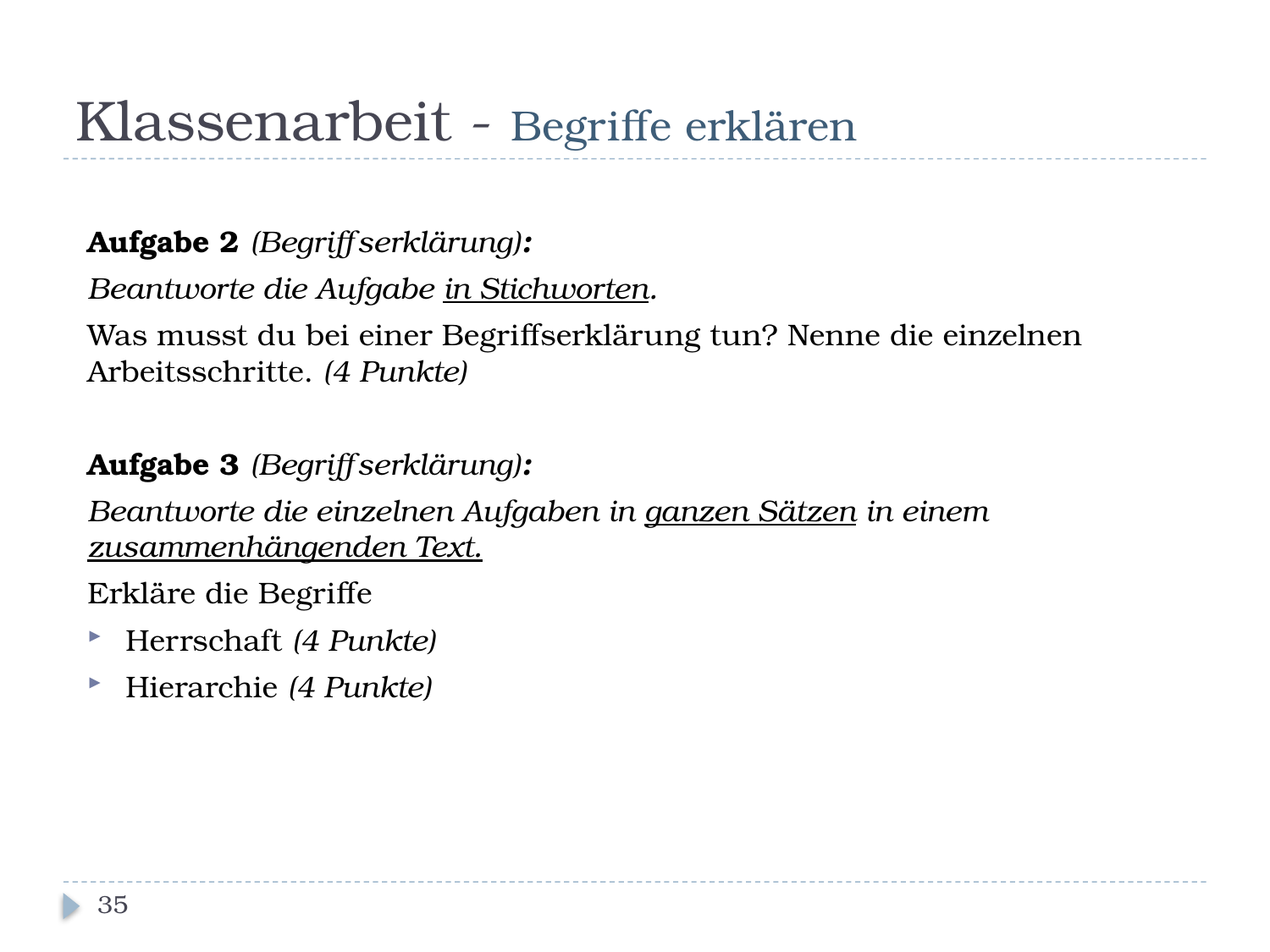

# Klassenarbeit - Begriffe erklären
Aufgabe 2 (Begriffserklärung):
Beantworte die Aufgabe in Stichworten.
Was musst du bei einer Begriffserklärung tun? Nenne die einzelnen Arbeitsschritte. (4 Punkte)

Aufgabe 3 (Begriffserklärung):
Beantworte die einzelnen Aufgaben in ganzen Sätzen in einem zusammenhängenden Text.
Erkläre die Begriffe
Herrschaft (4 Punkte)
Hierarchie (4 Punkte)

35